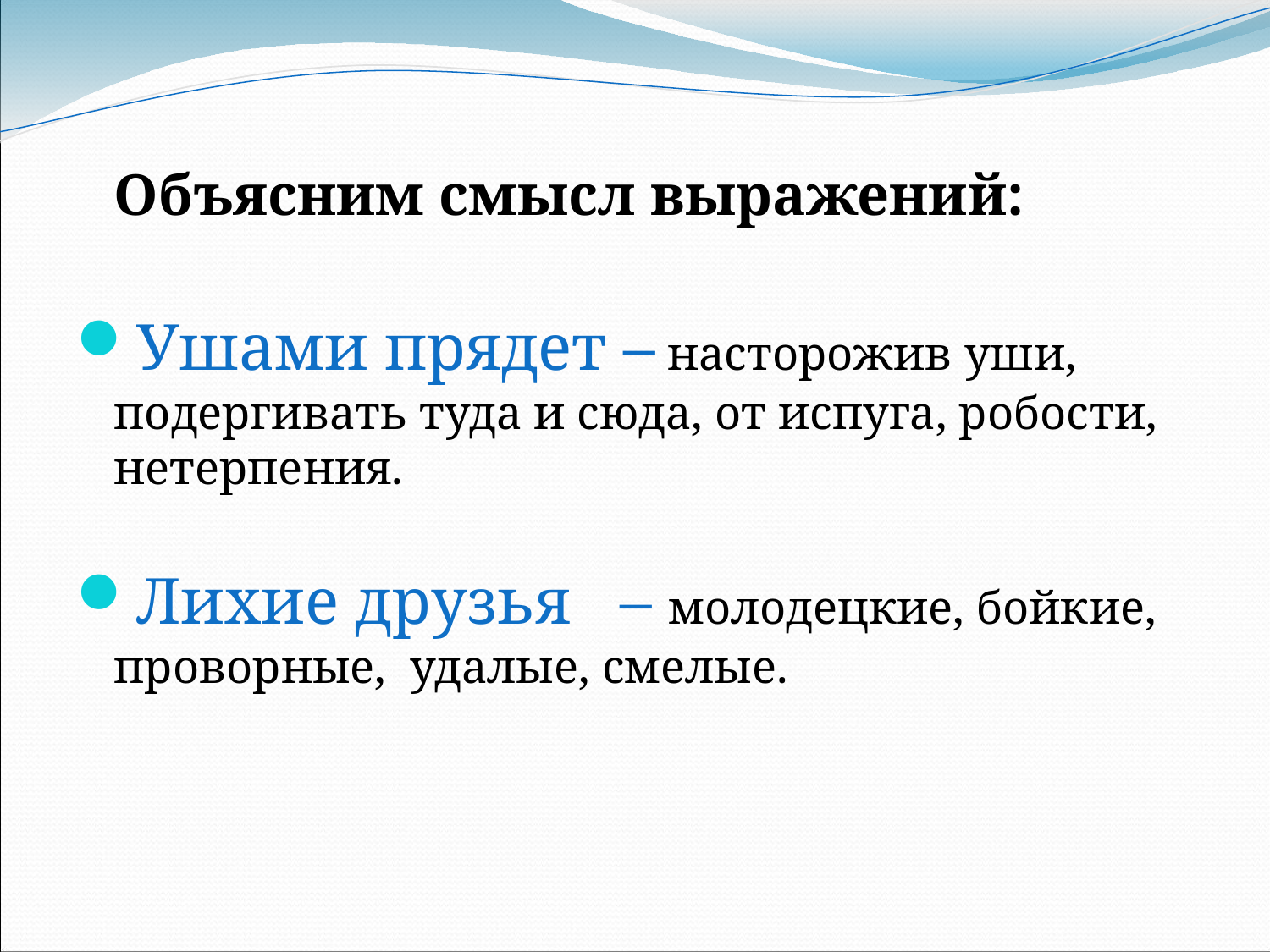

Объясним смысл выражений:
Ушами прядет – насторожив уши, подергивать туда и сюда, от испуга, робости, нетерпения.
Лихие друзья   – молодецкие, бойкие, проворные,  удалые, смелые.